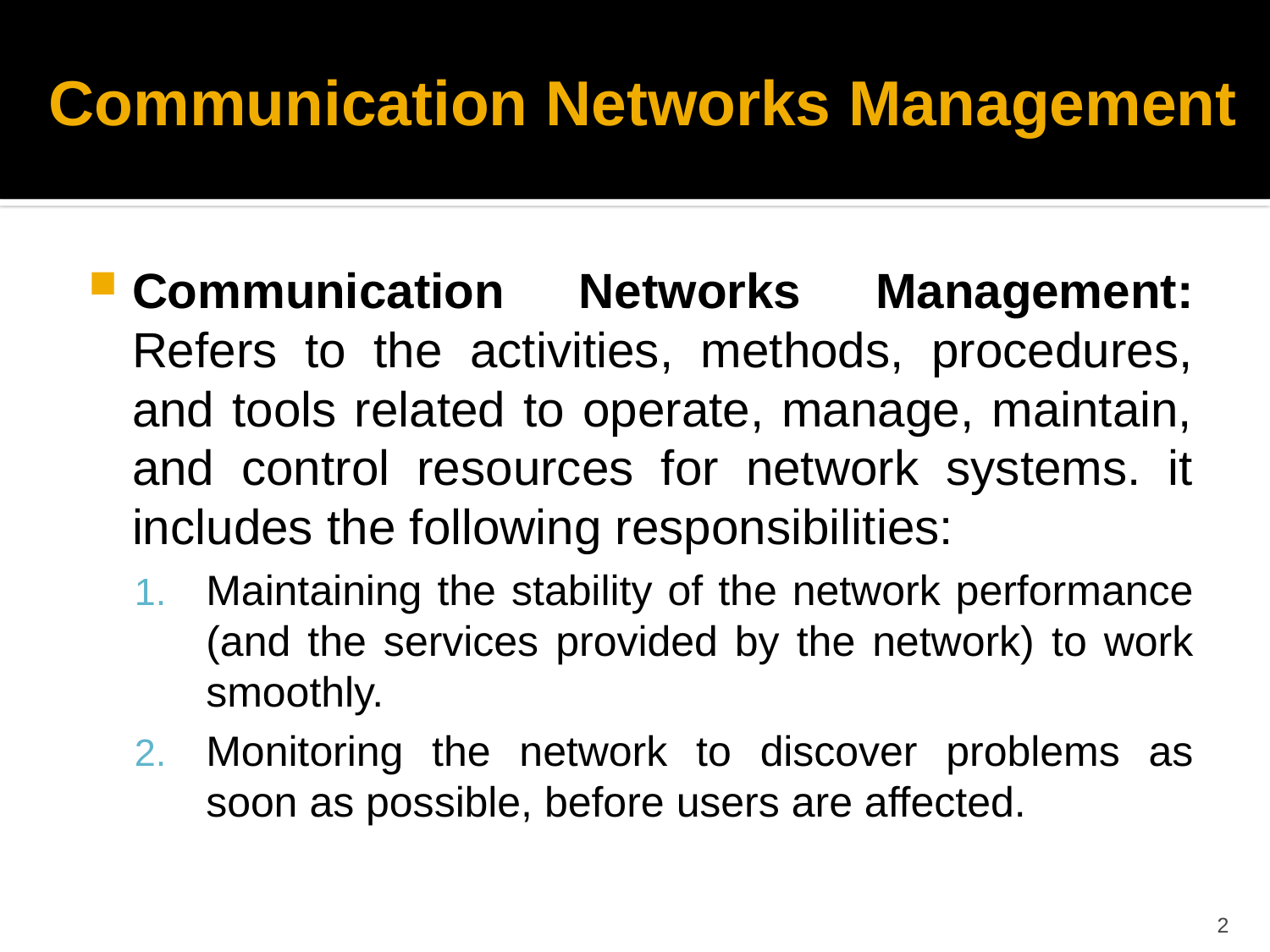

# Communication Networks Management
Communication Networks Management: Refers to the activities, methods, procedures, and tools related to operate, manage, maintain, and control resources for network systems. it includes the following responsibilities:
Maintaining the stability of the network performance (and the services provided by the network) to work smoothly.
Monitoring the network to discover problems as soon as possible, before users are affected.

2